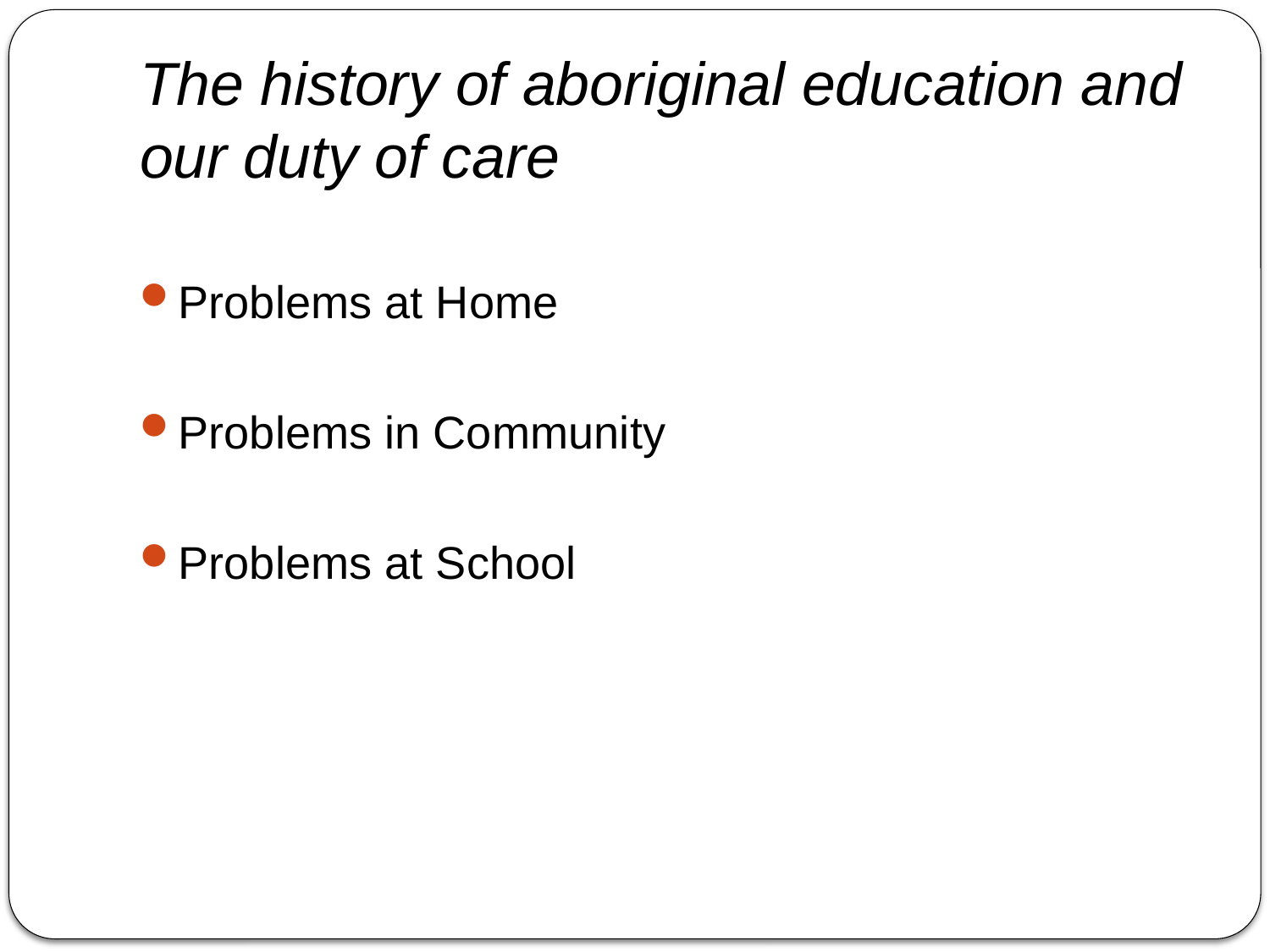

# The history of aboriginal education and our duty of care

Problems at Home

Problems in Community

Problems at School